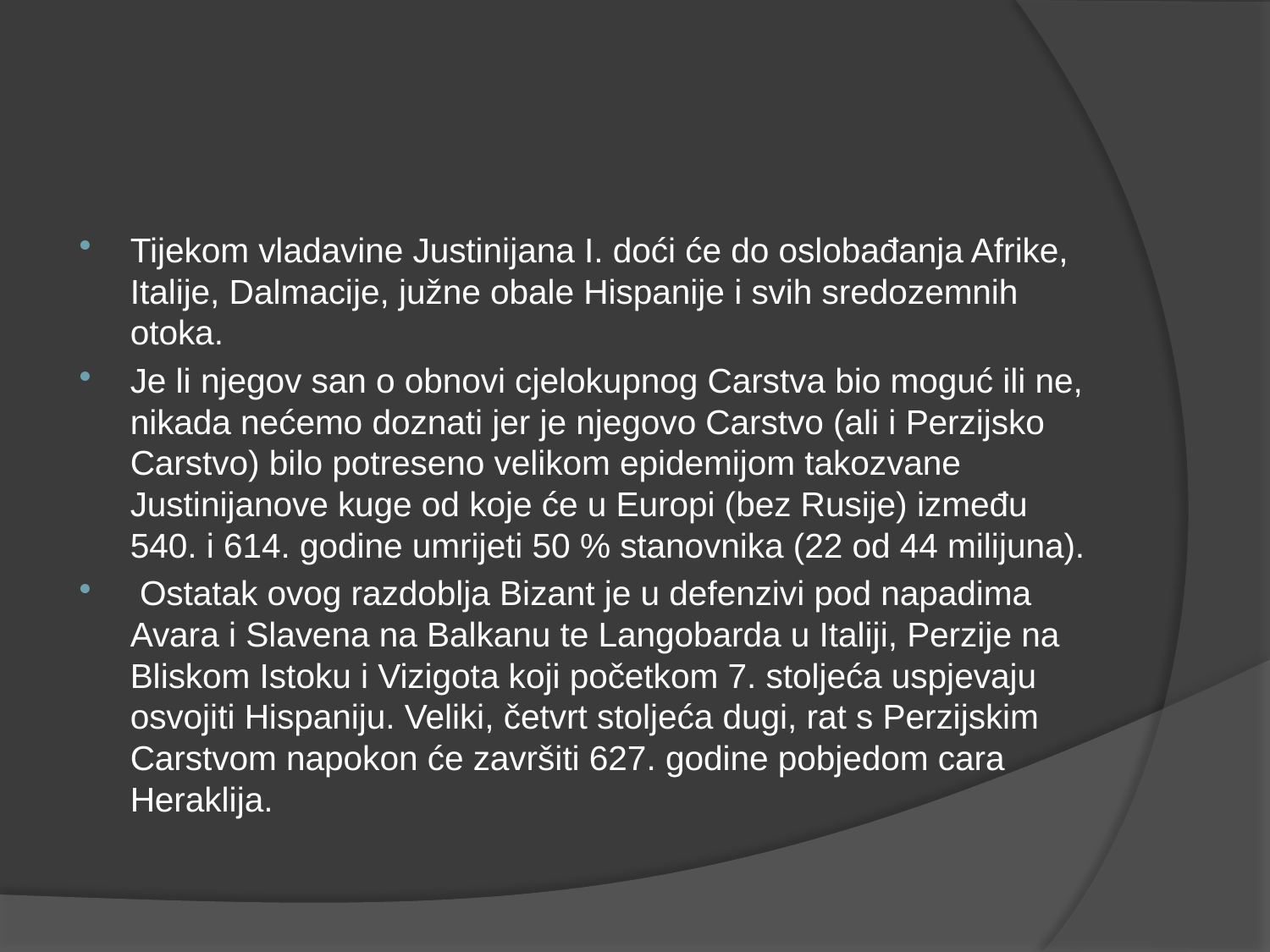

#
Tijekom vladavine Justinijana I. doći će do oslobađanja Afrike, Italije, Dalmacije, južne obale Hispanije i svih sredozemnih otoka.
Je li njegov san o obnovi cjelokupnog Carstva bio moguć ili ne, nikada nećemo doznati jer je njegovo Carstvo (ali i Perzijsko Carstvo) bilo potreseno velikom epidemijom takozvane Justinijanove kuge od koje će u Europi (bez Rusije) između 540. i 614. godine umrijeti 50 % stanovnika (22 od 44 milijuna).
 Ostatak ovog razdoblja Bizant je u defenzivi pod napadima Avara i Slavena na Balkanu te Langobarda u Italiji, Perzije na Bliskom Istoku i Vizigota koji početkom 7. stoljeća uspjevaju osvojiti Hispaniju. Veliki, četvrt stoljeća dugi, rat s Perzijskim Carstvom napokon će završiti 627. godine pobjedom cara Heraklija.